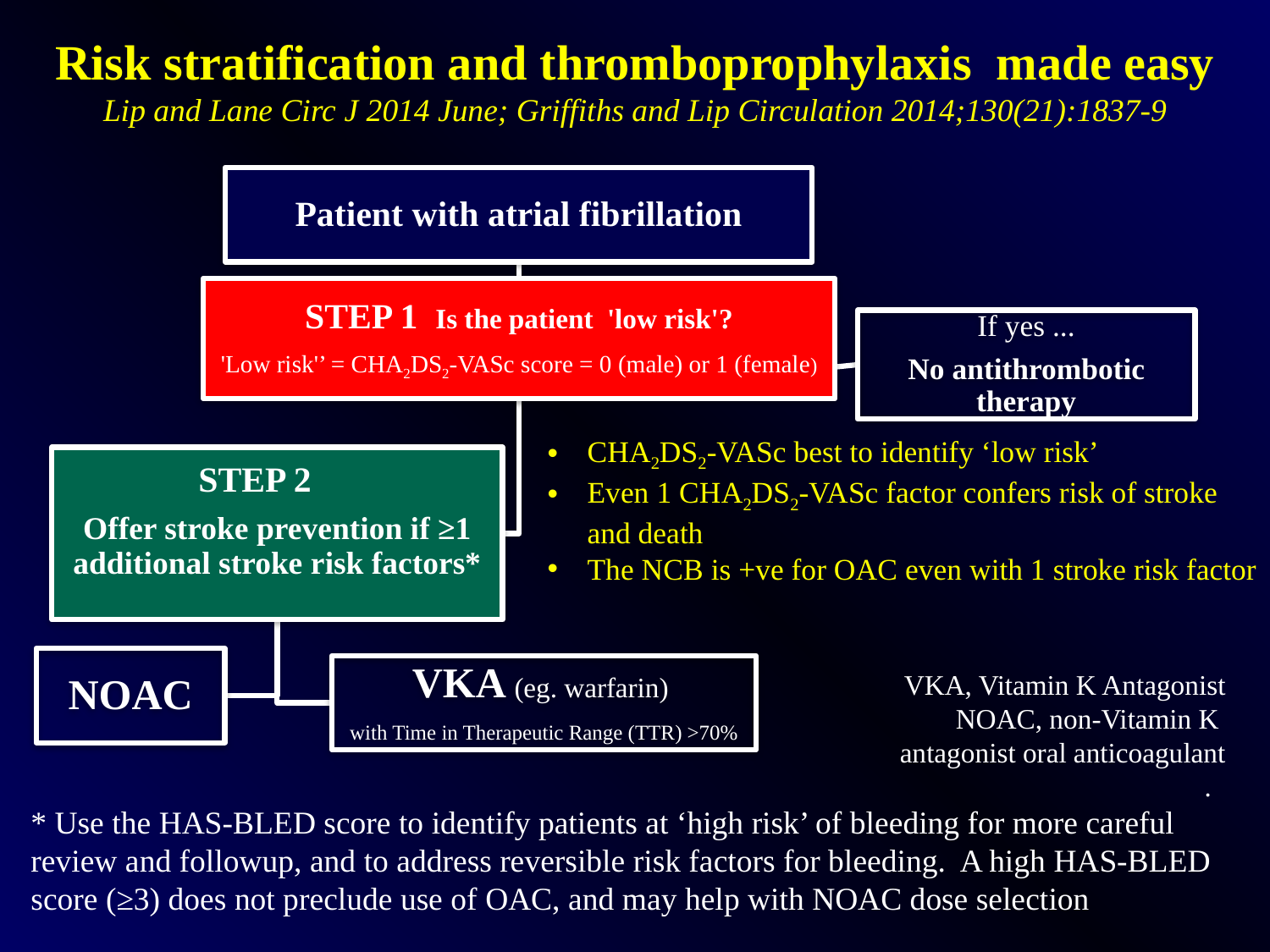

# Risk stratification and thromboprophylaxis  made easy Lip and Lane Circ J 2014 June; Griffiths and Lip Circulation 2014;130(21):1837-9
Patient with atrial fibrillation
STEP 1  Is the patient  'low risk'?
'Low risk'’ = CHA2DS2-VASc score = 0 (male) or 1 (female)
STEP 2
Offer stroke prevention if ≥1 additional stroke risk factors*

NOAC
VKA (eg. warfarin)
with Time in Therapeutic Range (TTR) >70%
If yes ...
No antithrombotic therapy
CHA2DS2-VASc best to identify ‘low risk’
Even 1 CHA2DS2-VASc factor confers risk of stroke and death
The NCB is +ve for OAC even with 1 stroke risk factor
VKA, Vitamin K Antagonist
NOAC, non-Vitamin K
antagonist oral anticoagulant
.
* Use the HAS-BLED score to identify patients at ‘high risk’ of bleeding for more careful review and followup, and to address reversible risk factors for bleeding.  A high HAS-BLED score (≥3) does not preclude use of OAC, and may help with NOAC dose selection